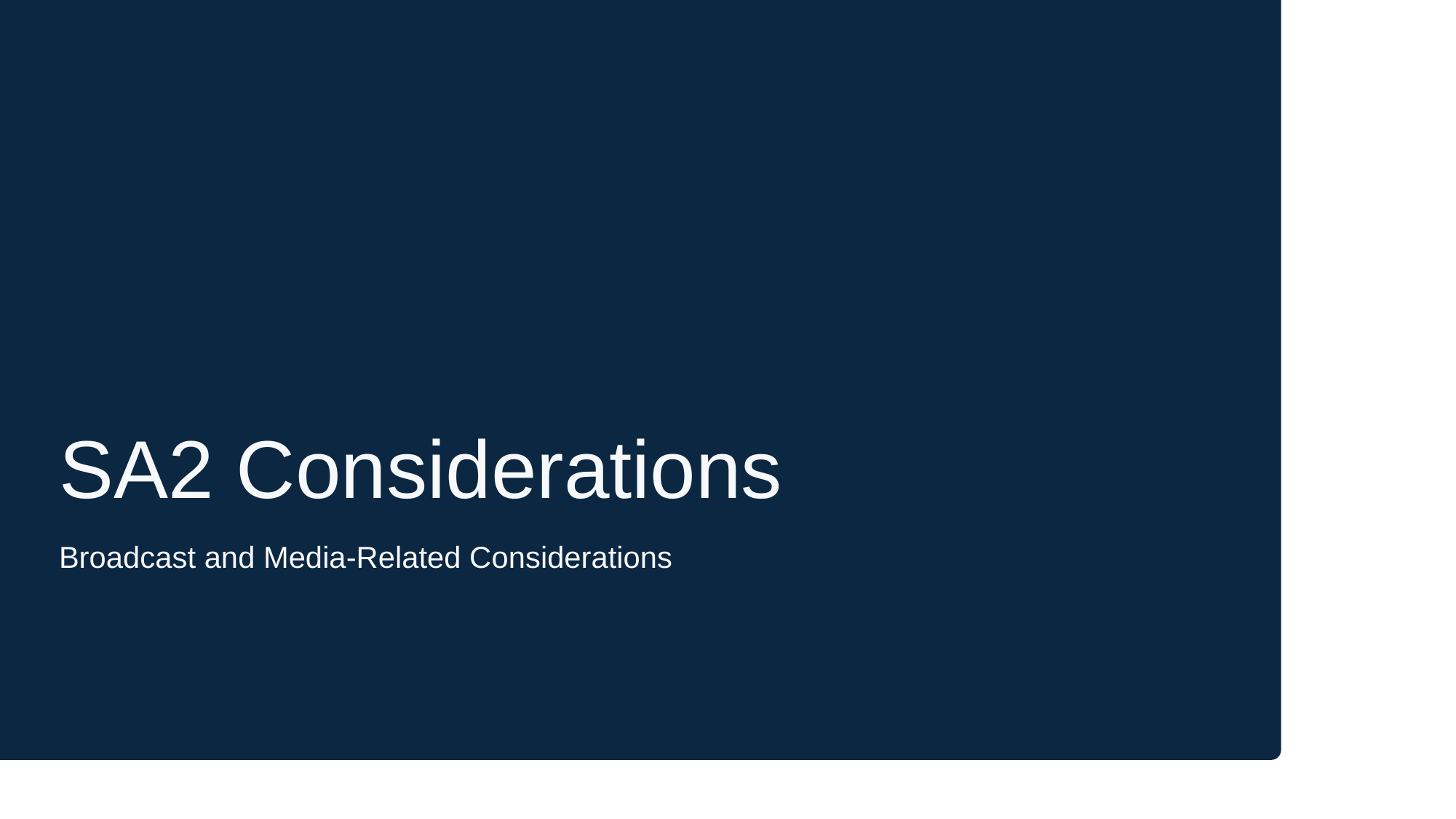

# SA2 Considerations
Broadcast and Media-Related Considerations